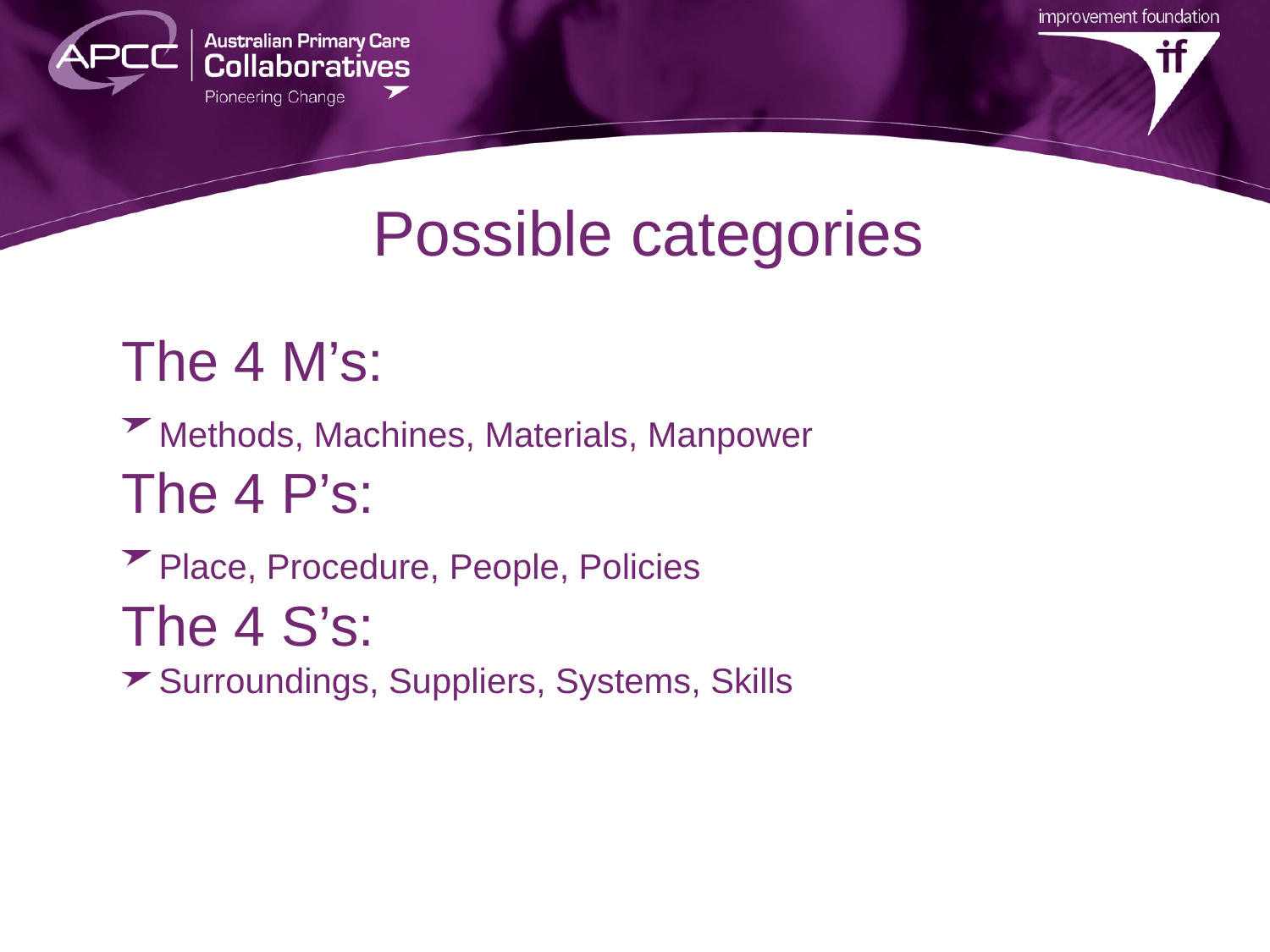

Possible categories
The 4 M’s:
Methods, Machines, Materials, Manpower
The 4 P’s:
Place, Procedure, People, Policies
The 4 S’s:
Surroundings, Suppliers, Systems, Skills